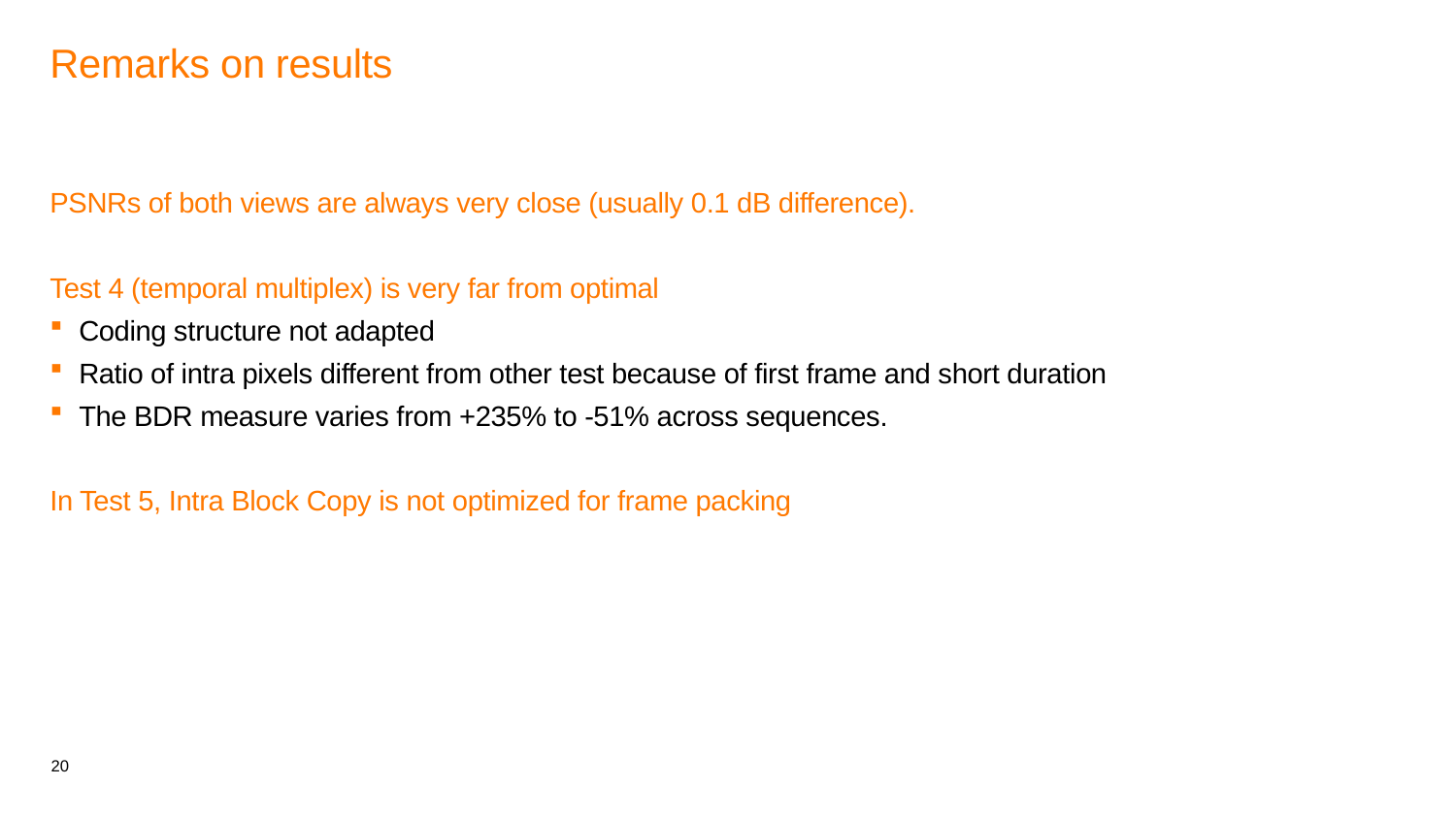

# Remarks on results
PSNRs of both views are always very close (usually 0.1 dB difference).

Test 4 (temporal multiplex) is very far from optimal
Coding structure not adapted
Ratio of intra pixels different from other test because of first frame and short duration
The BDR measure varies from +235% to -51% across sequences.

In Test 5, Intra Block Copy is not optimized for frame packing